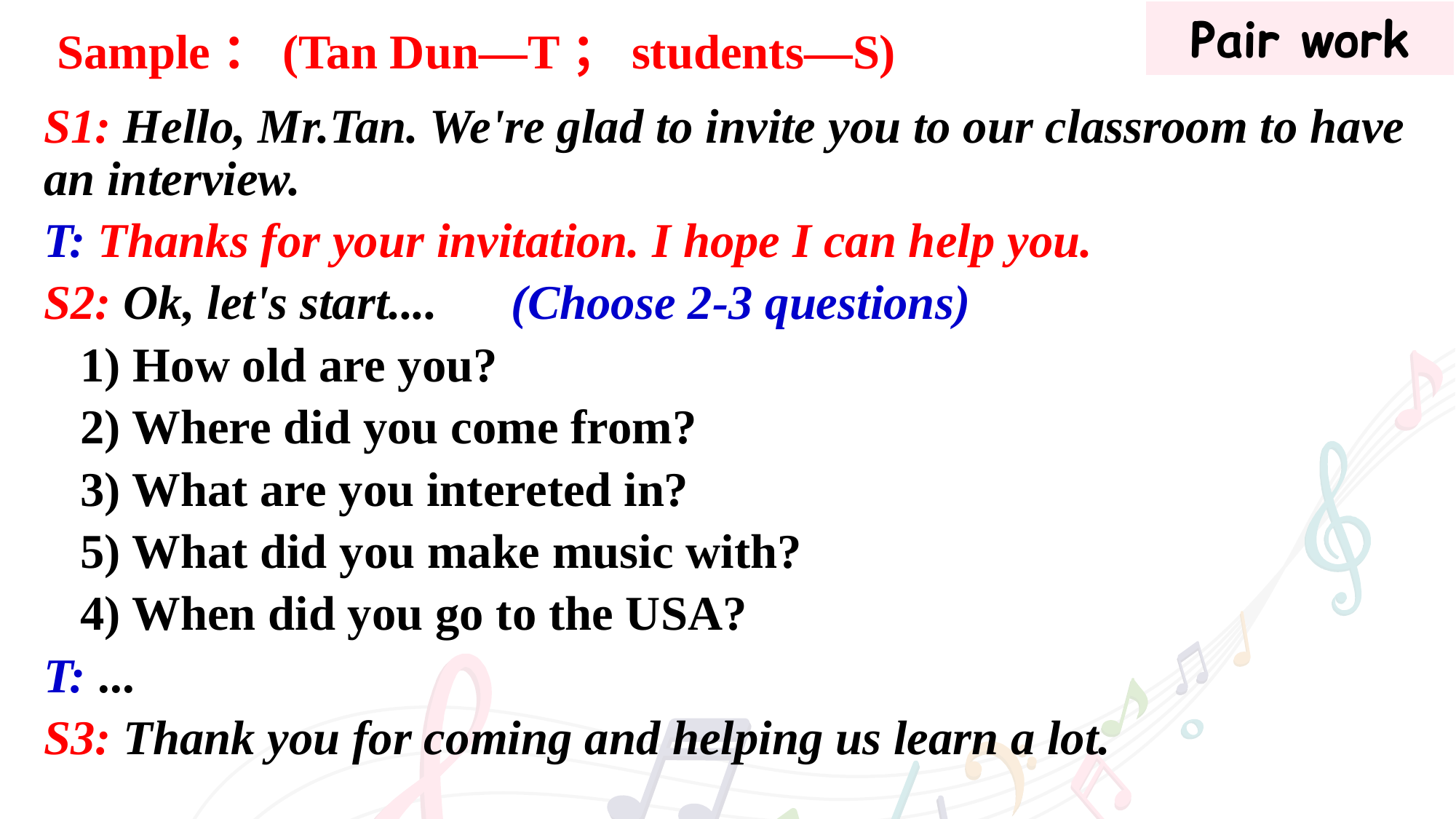

Pair work
Sample：(Tan Dun—T；students—S)
S1: Hello, Mr.Tan. We're glad to invite you to our classroom to have an interview.
T: Thanks for your invitation. I hope I can help you.
S2: Ok, let's start....      (Choose 2-3 questions)
   1) How old are you?
   2) Where did you come from?
   3) What are you intereted in?
   5) What did you make music with?
   4) When did you go to the USA?
T: ...
S3: Thank you for coming and helping us learn a lot.